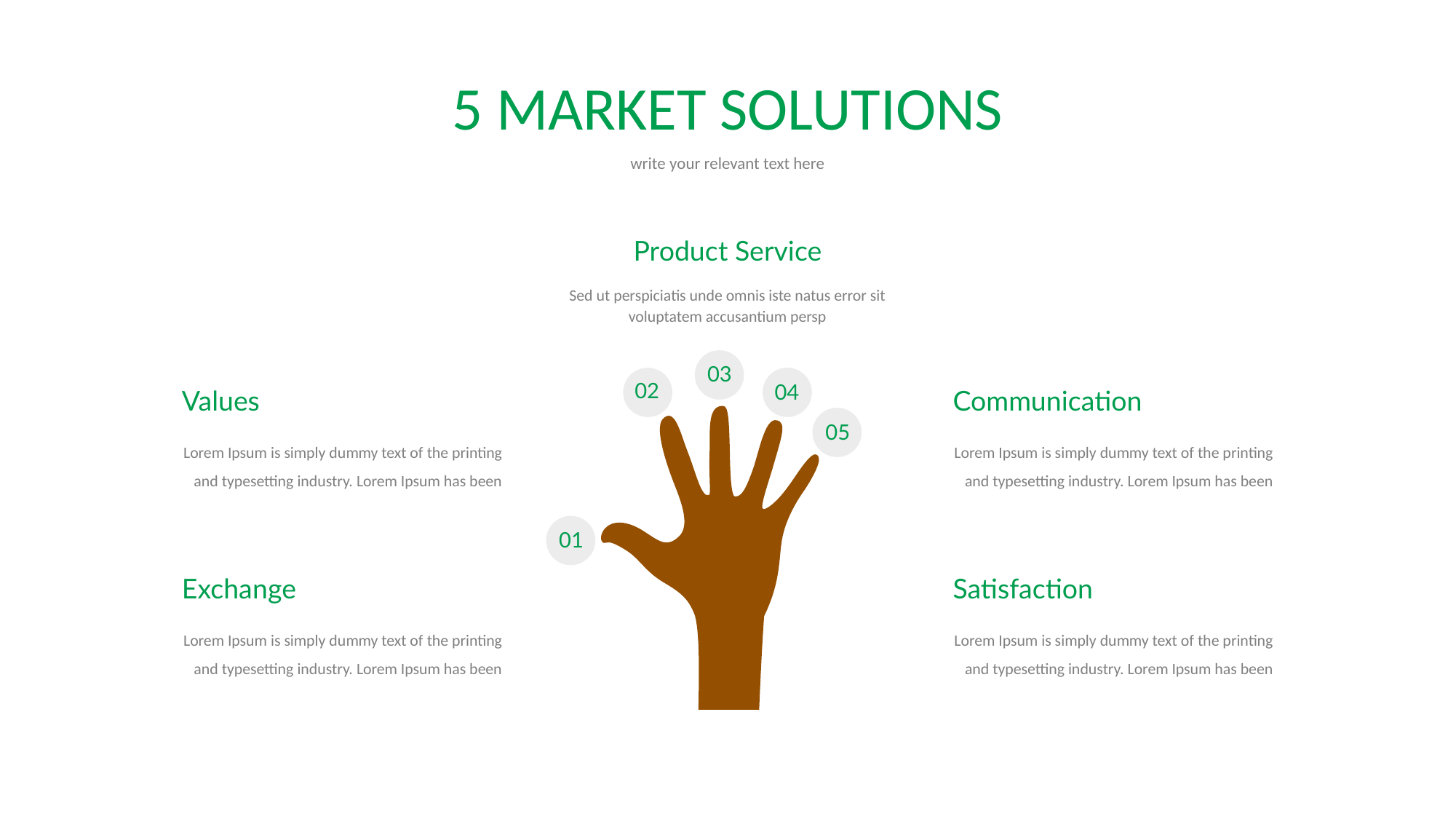

# 5 MARKET SOLUTIONS
write your relevant text here
Product Service
Sed ut perspiciatis unde omnis iste natus error sit voluptatem accusantium persp

03
02

04
Values
Communication

05
Lorem Ipsum is simply dummy text of the printing and typesetting industry. Lorem Ipsum has been
Lorem Ipsum is simply dummy text of the printing and typesetting industry. Lorem Ipsum has been

01
Exchange
Satisfaction
Lorem Ipsum is simply dummy text of the printing and typesetting industry. Lorem Ipsum has been
Lorem Ipsum is simply dummy text of the printing and typesetting industry. Lorem Ipsum has been